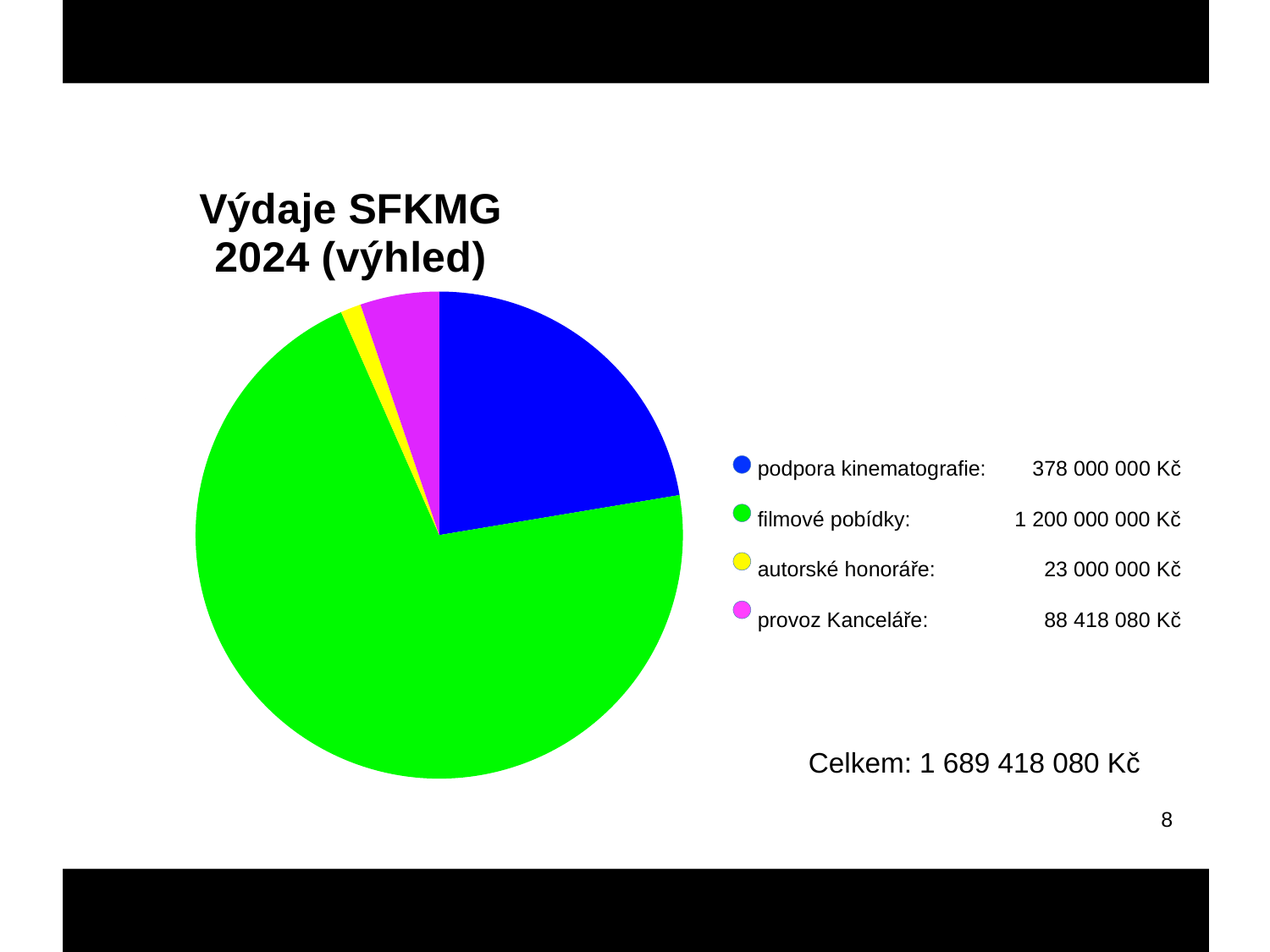

### Chart: Výdaje SFKMG 2024 (výhled)

| Category |  |
|---|---|
| Podpora kinematografie: | 378000000.0 |
| Filmové pobídky: | 1200000000.0 |
| Autorské honoráře: | 23000000.0 |
| Provoz kanceláře: | 88418080.0 |
podpora kinematografie:
filmové pobídky:
autorské honoráře:
provoz Kanceláře:
378 000 000 Kč
1 200 000 000 Kč
23 000 000 Kč
88 418 080 Kč

Celkem: 1 689 418 080 Kč
8